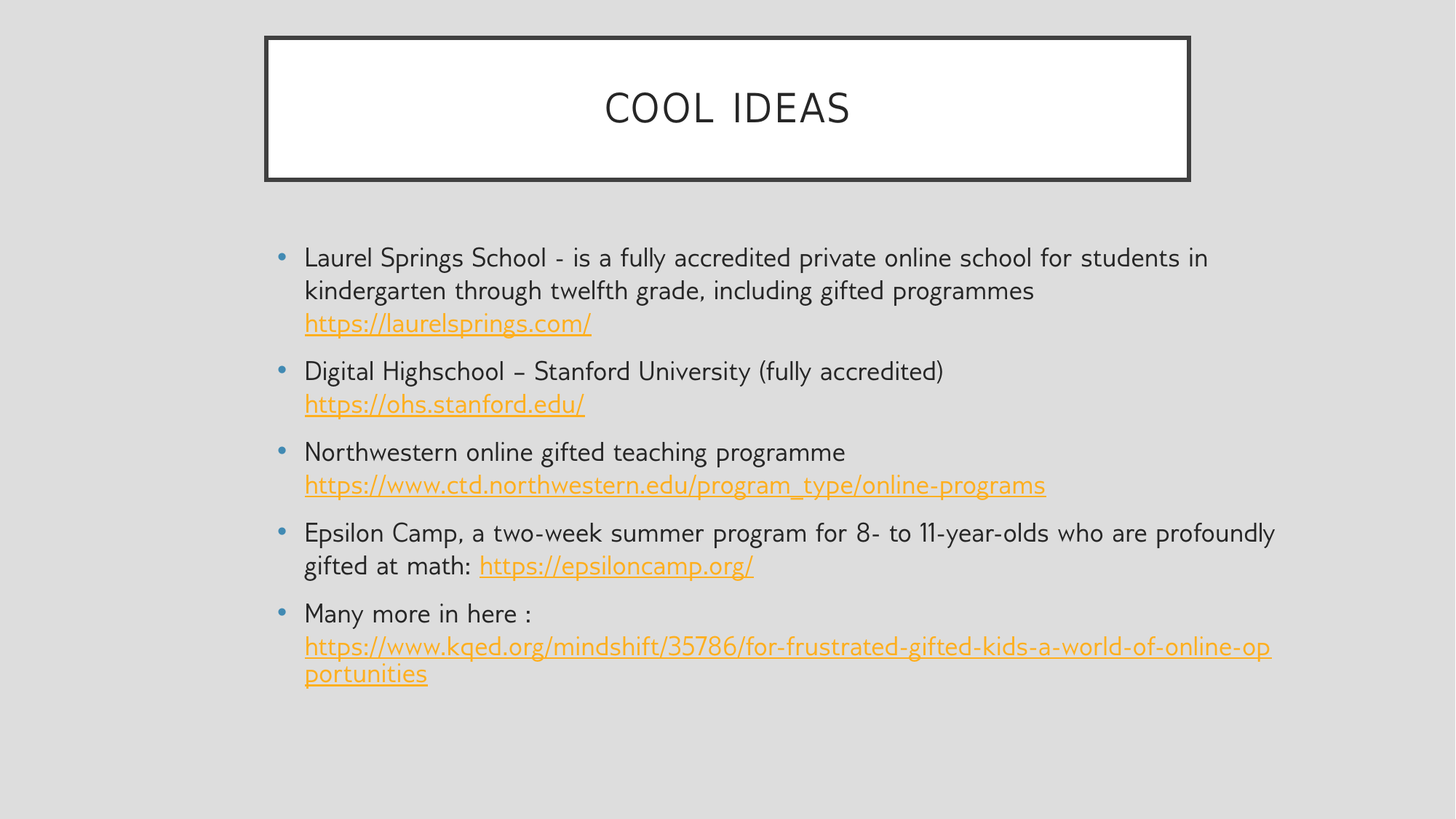

# Cool ideas
Laurel Springs School - is a fully accredited private online school for students in kindergarten through twelfth grade, including gifted programmes
https://laurelsprings.com/
Digital Highschool – Stanford University (fully accredited)
https://ohs.stanford.edu/
Northwestern online gifted teaching programme
https://www.ctd.northwestern.edu/program_type/online-programs
Epsilon Camp, a two-week summer program for 8- to 11-year-olds who are profoundly gifted at math: https://epsiloncamp.org/
Many more in here : https://www.kqed.org/mindshift/35786/for-frustrated-gifted-kids-a-world-of-online-opportunities